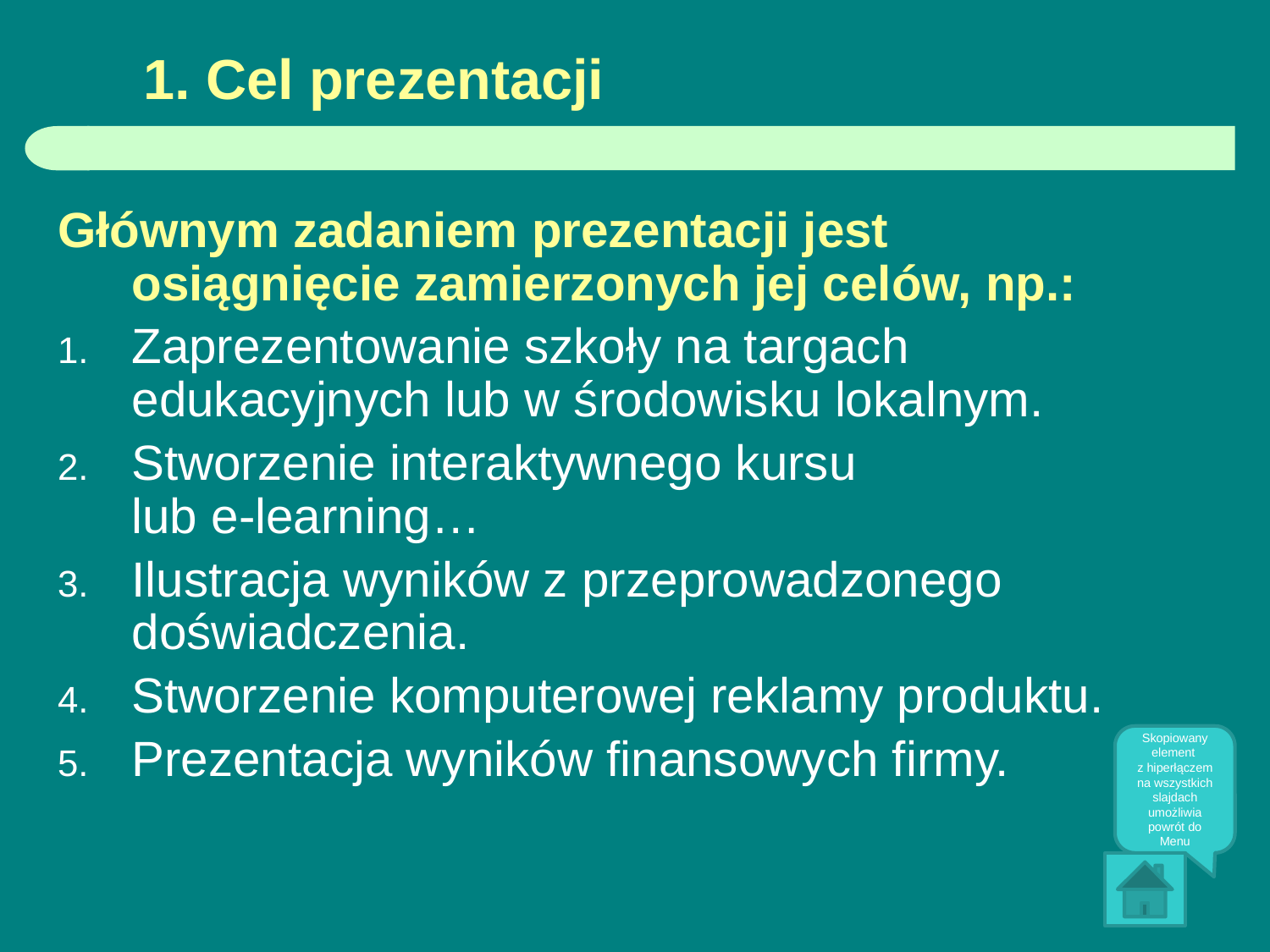

# 1. Cel prezentacji
Głównym zadaniem prezentacji jest osiągnięcie zamierzonych jej celów, np.:
Zaprezentowanie szkoły na targach edukacyjnych lub w środowisku lokalnym.
Stworzenie interaktywnego kursu
lub e-learning…
Ilustracja wyników z przeprowadzonego doświadczenia.
Stworzenie komputerowej reklamy produktu.
Prezentacja wyników finansowych firmy.
Skopiowany element
z hiperłączem na wszystkich slajdach umożliwia powrót do Menu